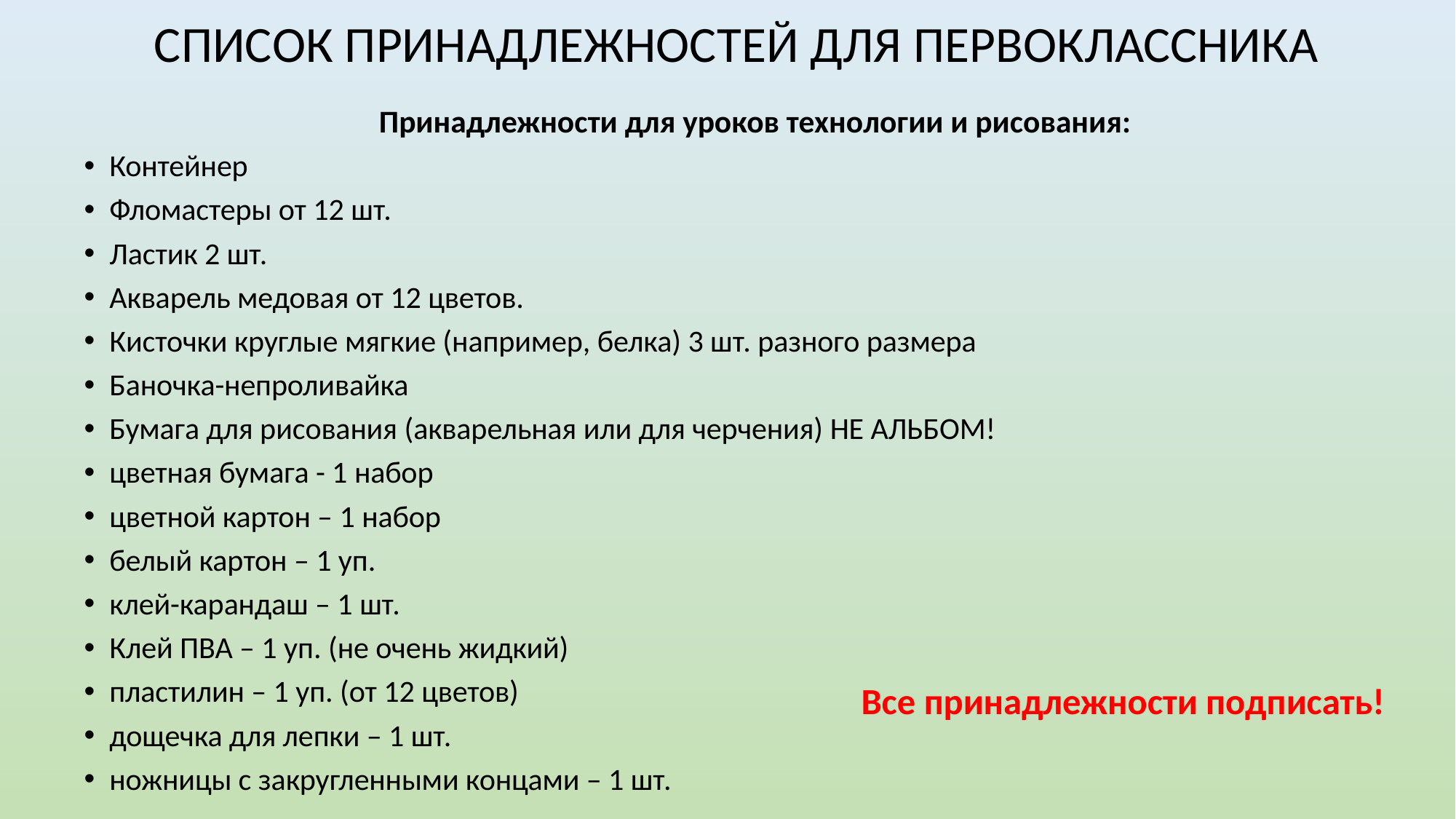

# СПИСОК ПРИНАДЛЕЖНОСТЕЙ ДЛЯ ПЕРВОКЛАССНИКА
Принадлежности для уроков технологии и рисования:
Контейнер
Фломастеры от 12 шт.
Ластик 2 шт.
Акварель медовая от 12 цветов.
Кисточки круглые мягкие (например, белка) 3 шт. разного размера
Баночка-непроливайка
Бумага для рисования (акварельная или для черчения) НЕ АЛЬБОМ!
цветная бумага - 1 набор
цветной картон – 1 набор
белый картон – 1 уп.
клей-карандаш – 1 шт.
Клей ПВА – 1 уп. (не очень жидкий)
пластилин – 1 уп. (от 12 цветов)
дощечка для лепки – 1 шт.
ножницы с закругленными концами – 1 шт.
Все принадлежности подписать!